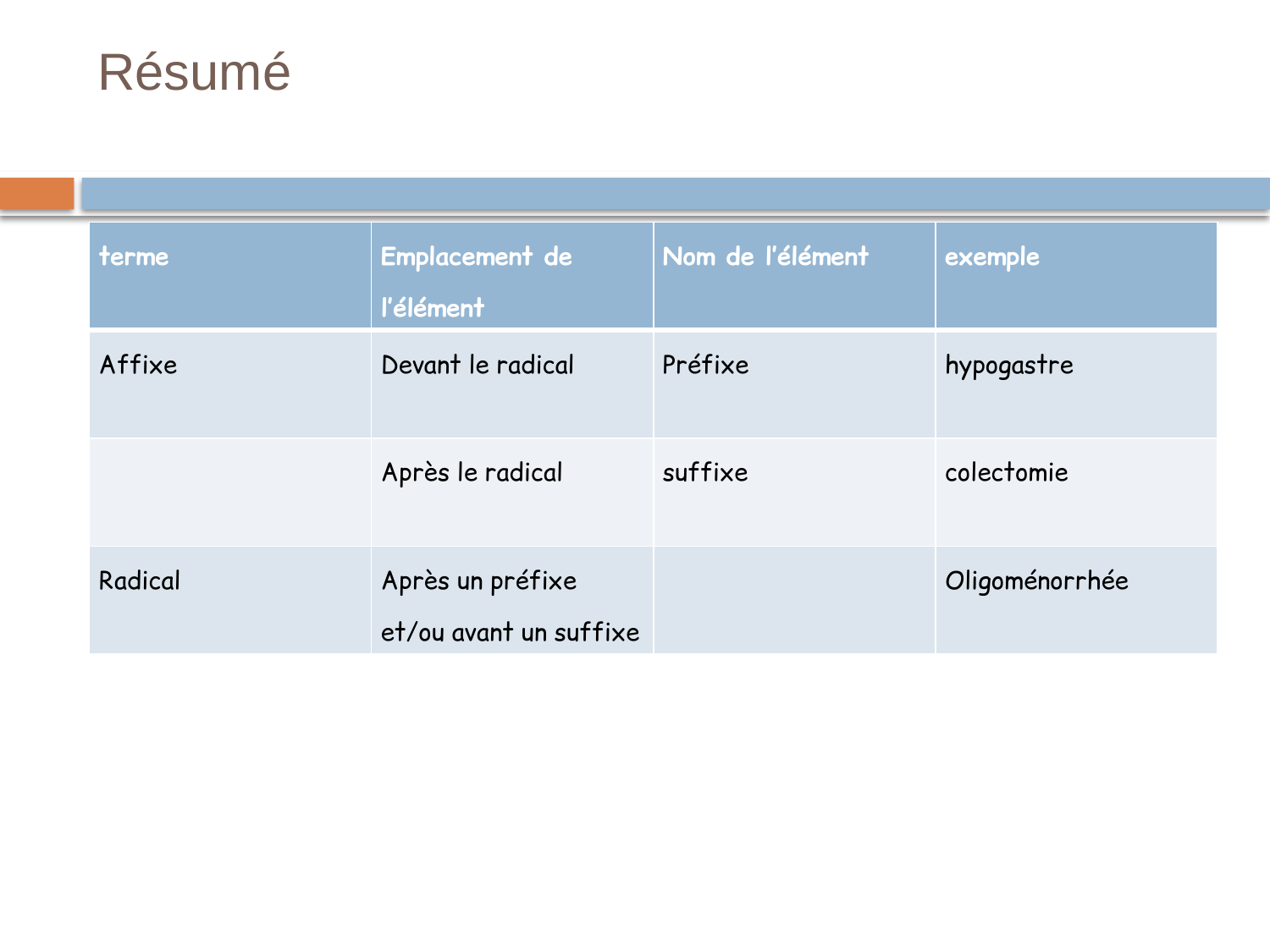

# Résumé
| terme | Emplacement de l’élément | Nom de l’élément | exemple |
| --- | --- | --- | --- |
| Affixe | Devant le radical | Préfixe | hypogastre |
|  | Après le radical | suffixe | colectomie |
| Radical | Après un préfixe et/ou avant un suffixe |  | Oligoménorrhée |